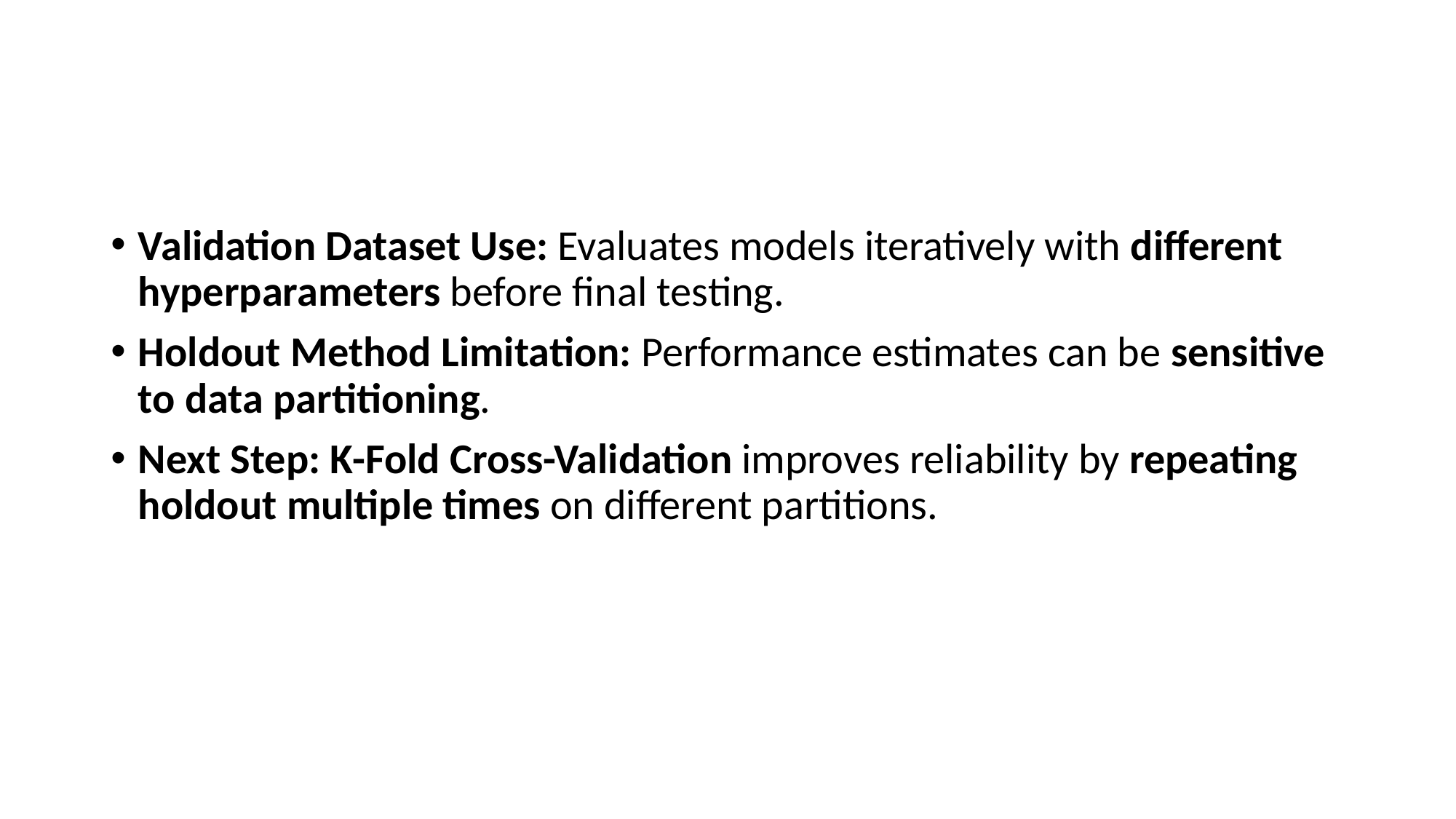

#
Validation Dataset Use: Evaluates models iteratively with different hyperparameters before final testing.
Holdout Method Limitation: Performance estimates can be sensitive to data partitioning.
Next Step: K-Fold Cross-Validation improves reliability by repeating holdout multiple times on different partitions.